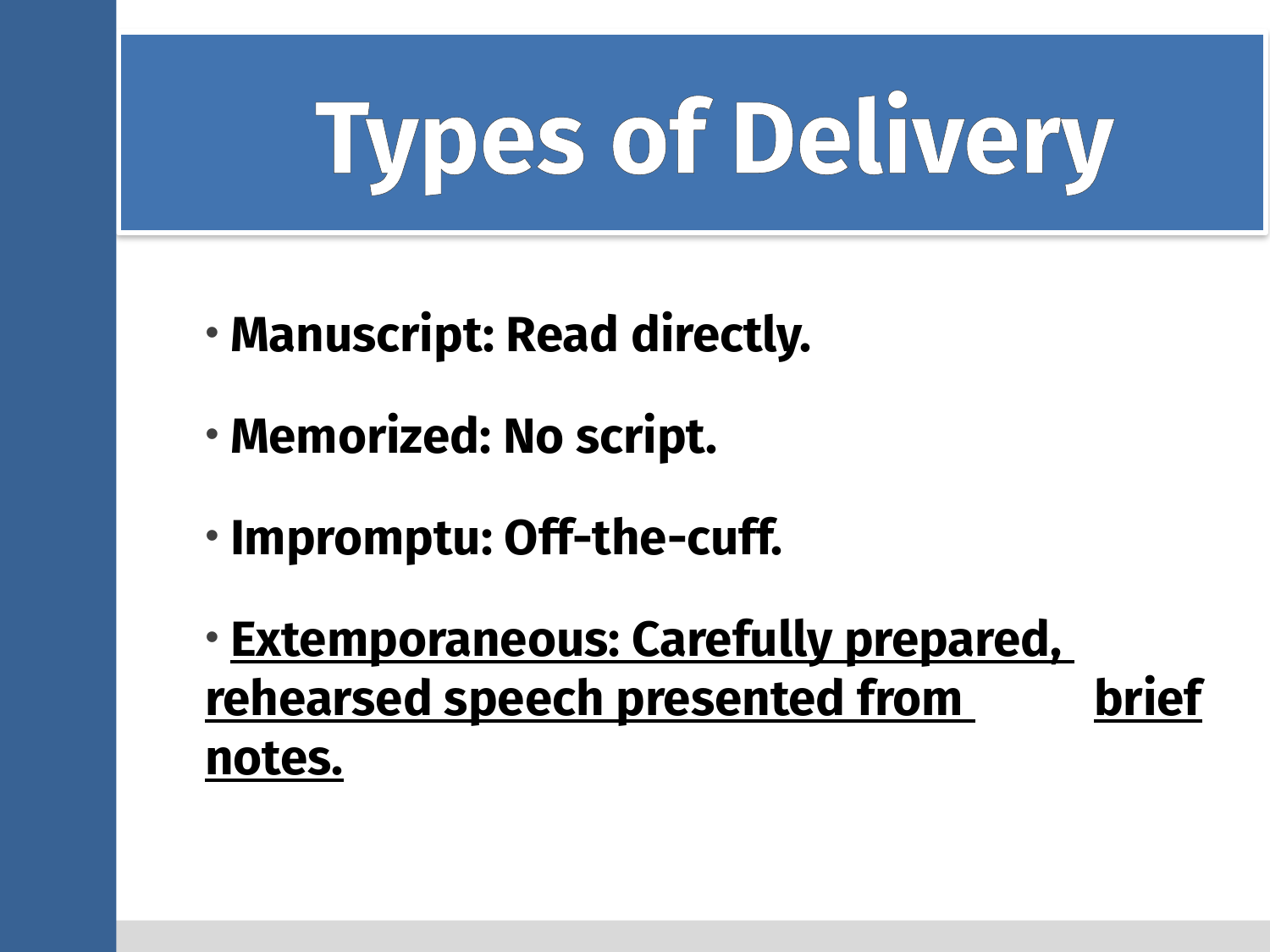

# Types of Delivery
 Manuscript: Read directly.
 Memorized: No script.
 Impromptu: Off-the-cuff.
 Extemporaneous: Carefully prepared, 	rehearsed speech presented from 	brief notes.